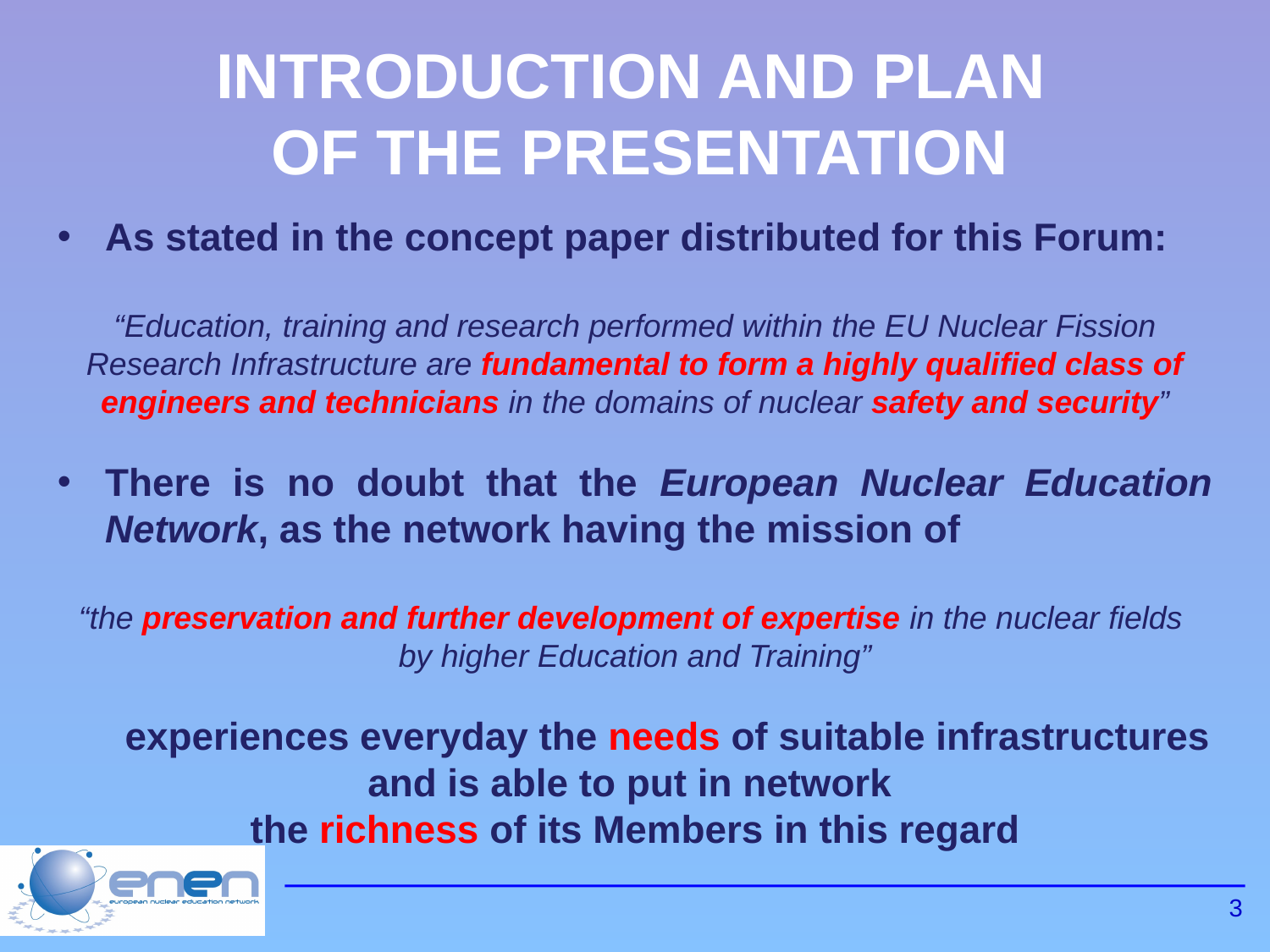

INTRODUCTION AND PLAN
OF THE PRESENTATION

As stated in the concept paper distributed for this Forum:

“Education, training and research performed within the EU Nuclear Fission Research Infrastructure are fundamental to form a highly qualified class of engineers and technicians in the domains of nuclear safety and security”

There is no doubt that the European Nuclear Education Network, as the network having the mission of

“the preservation and further development of expertise in the nuclear fields
by higher Education and Training”

      experiences everyday the needs of suitable infrastructures and is able to put in network
the richness of its Members in this regard